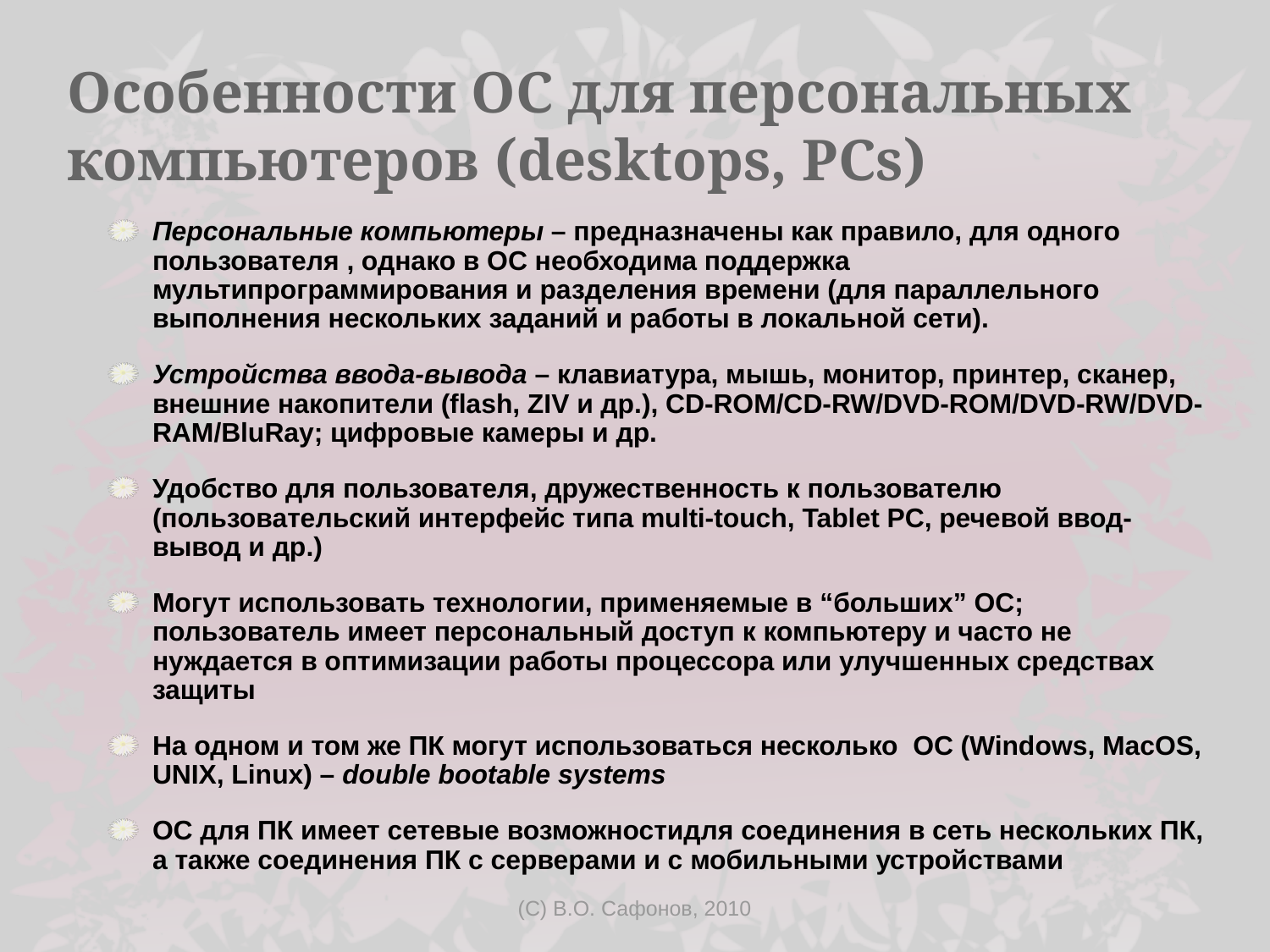

# Особенности ОС для персональных компьютеров (desktops, PCs)
Персональные компьютеры – предназначены как правило, для одного пользователя , однако в ОС необходима поддержка мультипрограммирования и разделения времени (для параллельного выполнения нескольких заданий и работы в локальной сети).
Устройства ввода-вывода – клавиатура, мышь, монитор, принтер, сканер, внешние накопители (flash, ZIV и др.), CD-ROM/CD-RW/DVD-ROM/DVD-RW/DVD-RAM/BluRay; цифровые камеры и др.
Удобство для пользователя, дружественность к пользователю (пользовательский интерфейс типа multi-touch, Tablet PC, речевой ввод-вывод и др.)
Могут использовать технологии, применяемые в “больших” ОС; пользователь имеет персональный доступ к компьютеру и часто не нуждается в оптимизации работы процессора или улучшенных средствах защиты
На одном и том же ПК могут использоваться несколько  ОС (Windows, MacOS, UNIX, Linux) – double bootable systems
ОС для ПК имеет сетевые возможностидля соединения в сеть нескольких ПК, а также соединения ПК с серверами и с мобильными устройствами
(C) В.О. Сафонов, 2010